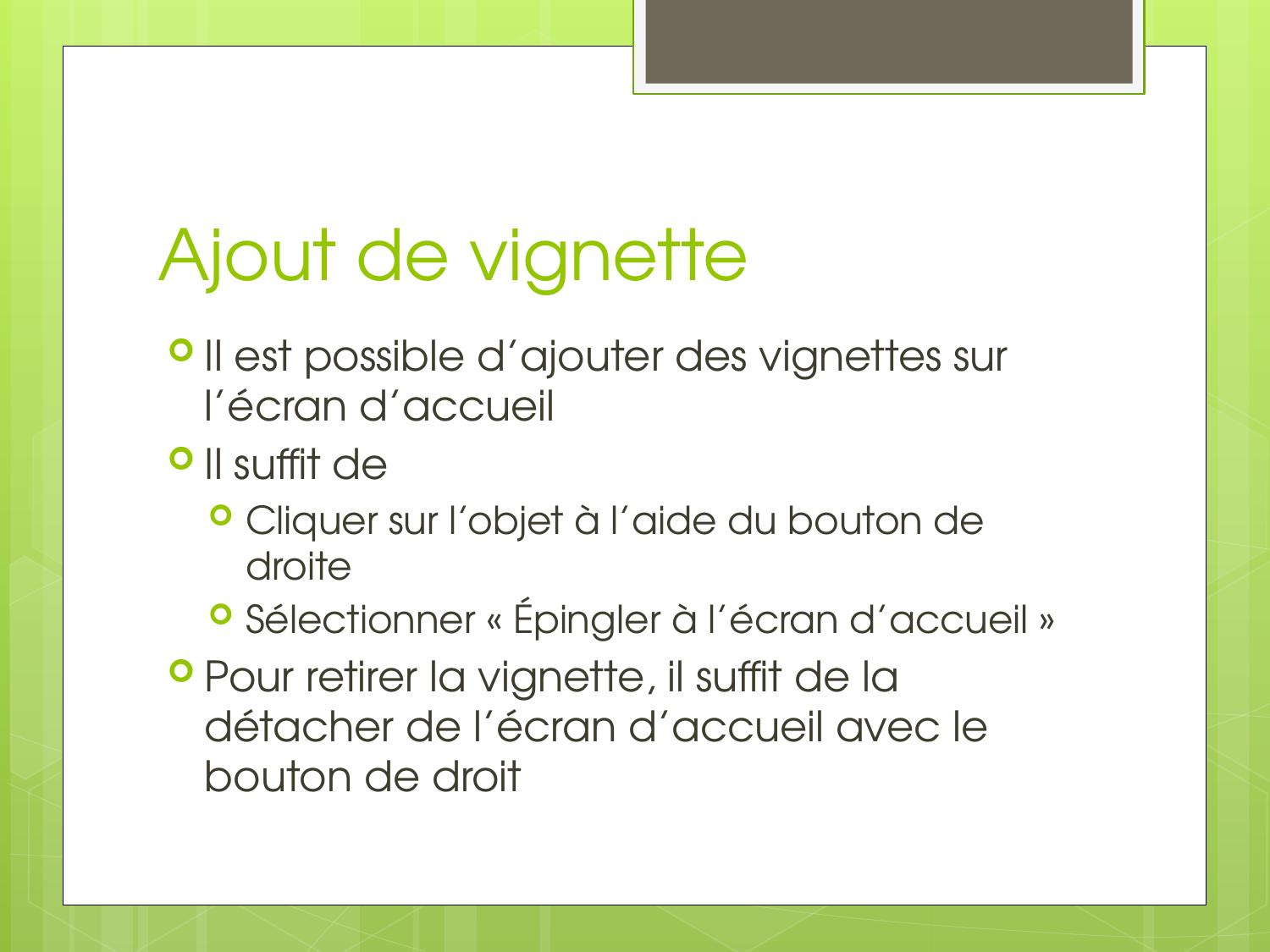

# Ajout de vignette
Il est possible d’ajouter des vignettes sur l’écran d’accueil
Il suffit de
Cliquer sur l’objet à l’aide du bouton de droite
Sélectionner « Épingler à l’écran d’accueil »
Pour retirer la vignette, il suffit de la détacher de l’écran d’accueil avec le bouton de droit